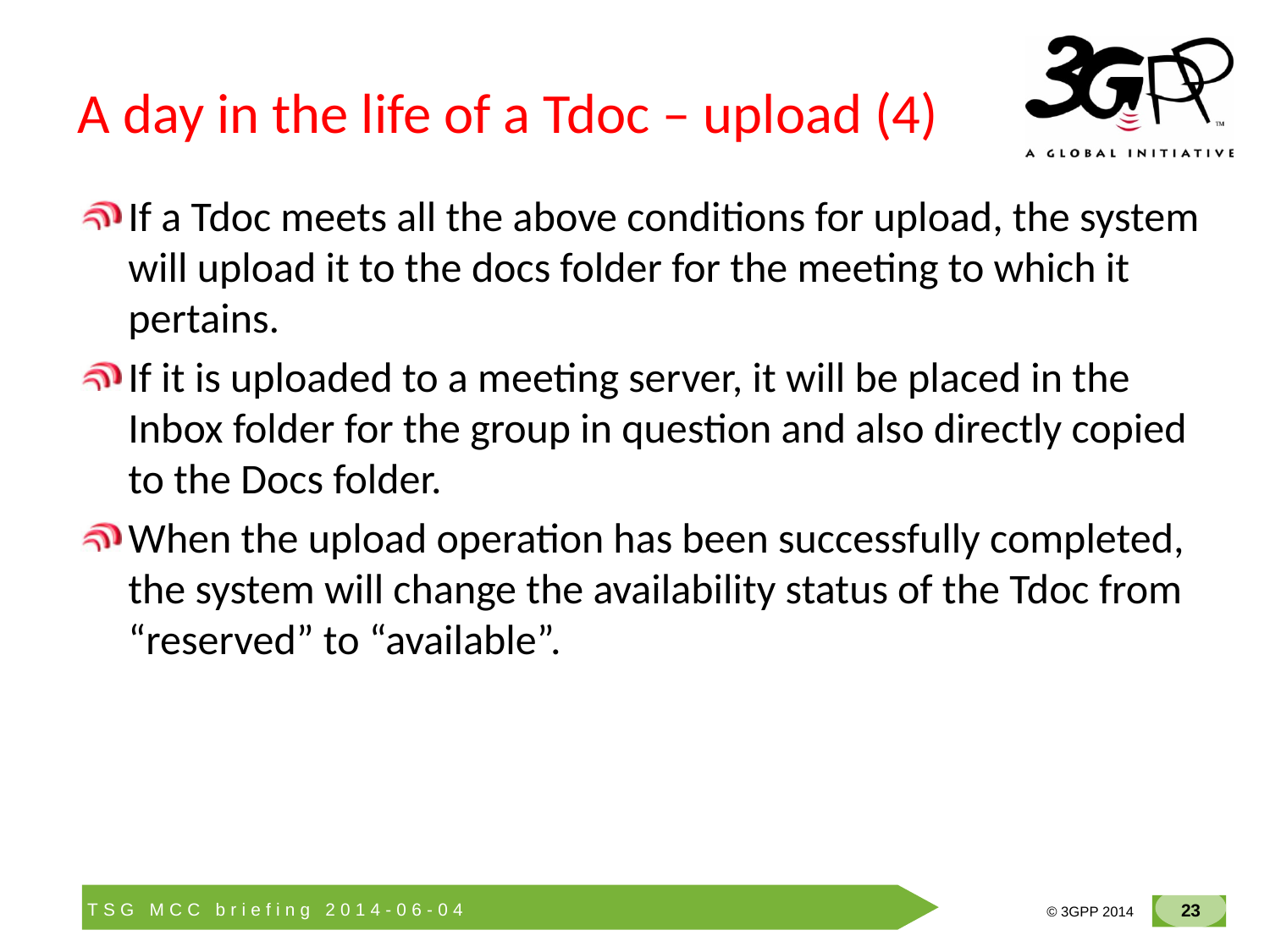

# A day in the life of a Tdoc – upload (4)
If a Tdoc meets all the above conditions for upload, the system will upload it to the docs folder for the meeting to which it pertains.
If it is uploaded to a meeting server, it will be placed in the Inbox folder for the group in question and also directly copied to the Docs folder.
When the upload operation has been successfully completed, the system will change the availability status of the Tdoc from “reserved” to “available”.